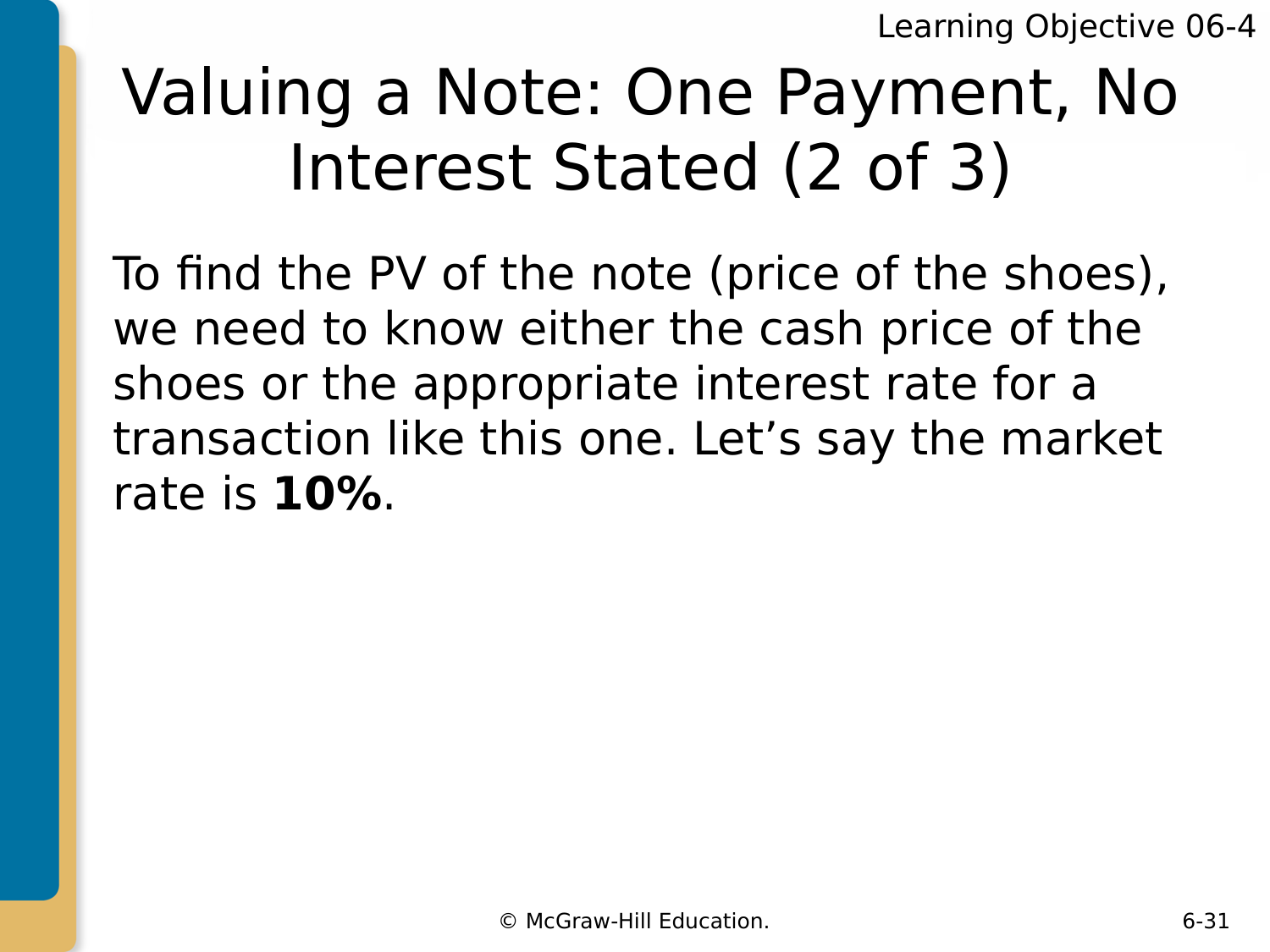

Learning Objective 06-4
# Valuing a Note: One Payment, No Interest Stated (2 of 3)
To find the PV of the note (price of the shoes), we need to know either the cash price of the shoes or the appropriate interest rate for a transaction like this one. Let’s say the market rate is 10%.